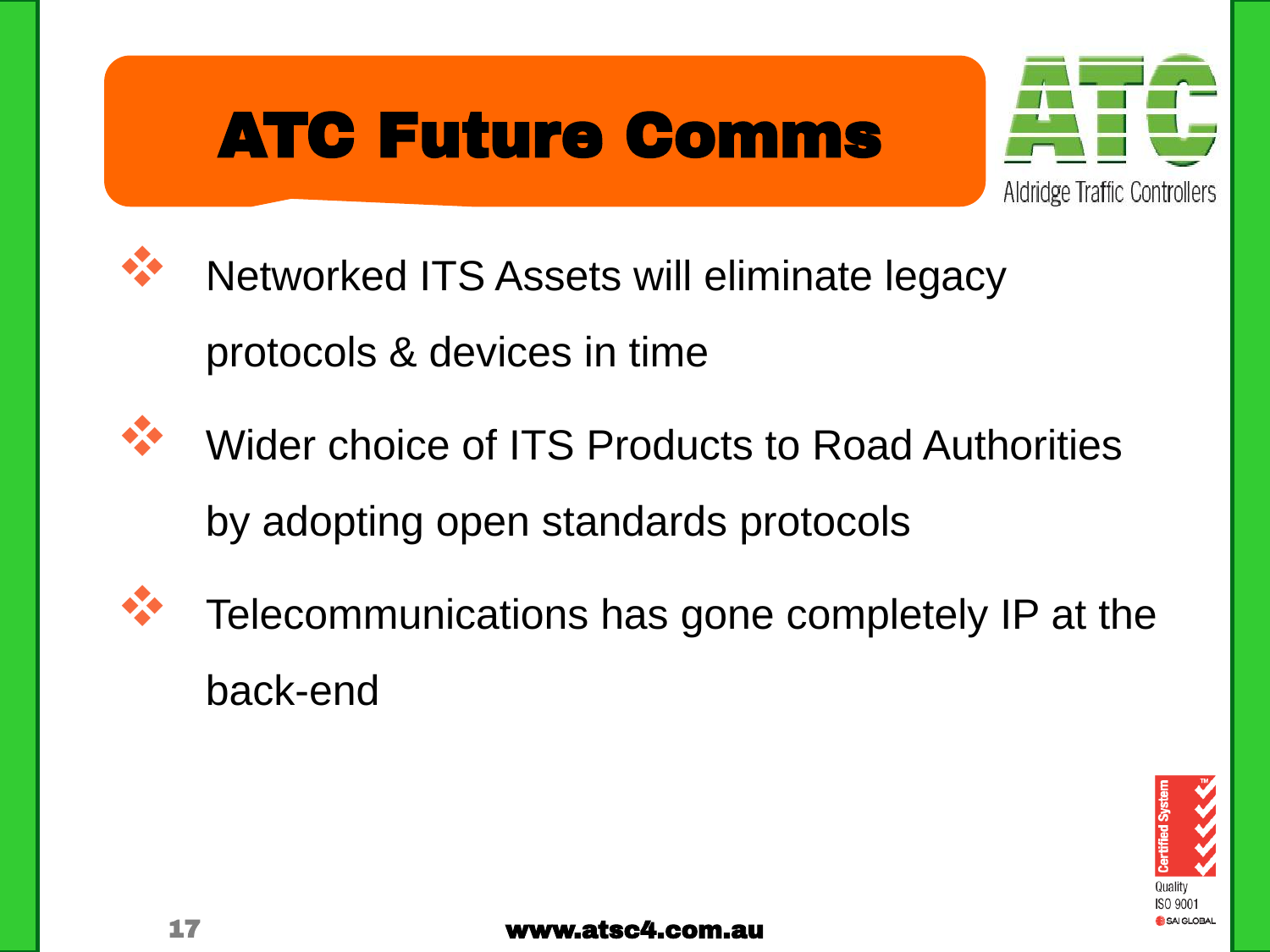

# ATC Future Comms
Networked ITS Assets will eliminate legacy protocols & devices in time
Wider choice of ITS Products to Road Authorities by adopting open standards protocols
Telecommunications has gone completely IP at the back-end

www.atsc4.com.au
17